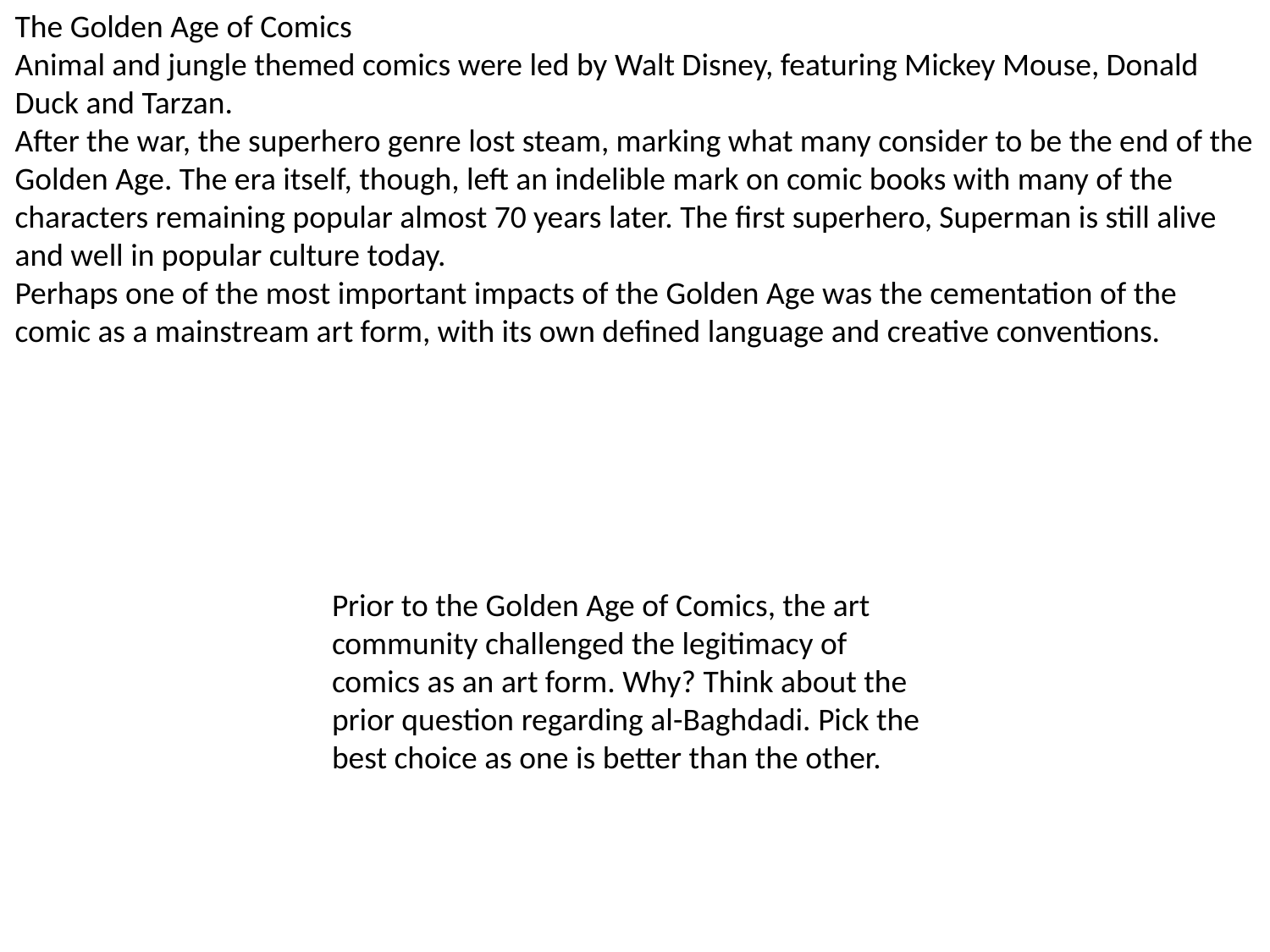

The Golden Age of Comics
Animal and jungle themed comics were led by Walt Disney, featuring Mickey Mouse, Donald Duck and Tarzan.
After the war, the superhero genre lost steam, marking what many consider to be the end of the Golden Age. The era itself, though, left an indelible mark on comic books with many of the characters remaining popular almost 70 years later. The first superhero, Superman is still alive and well in popular culture today.
Perhaps one of the most important impacts of the Golden Age was the cementation of the comic as a mainstream art form, with its own defined language and creative conventions.
Prior to the Golden Age of Comics, the art community challenged the legitimacy of comics as an art form. Why? Think about the prior question regarding al-Baghdadi. Pick the best choice as one is better than the other.